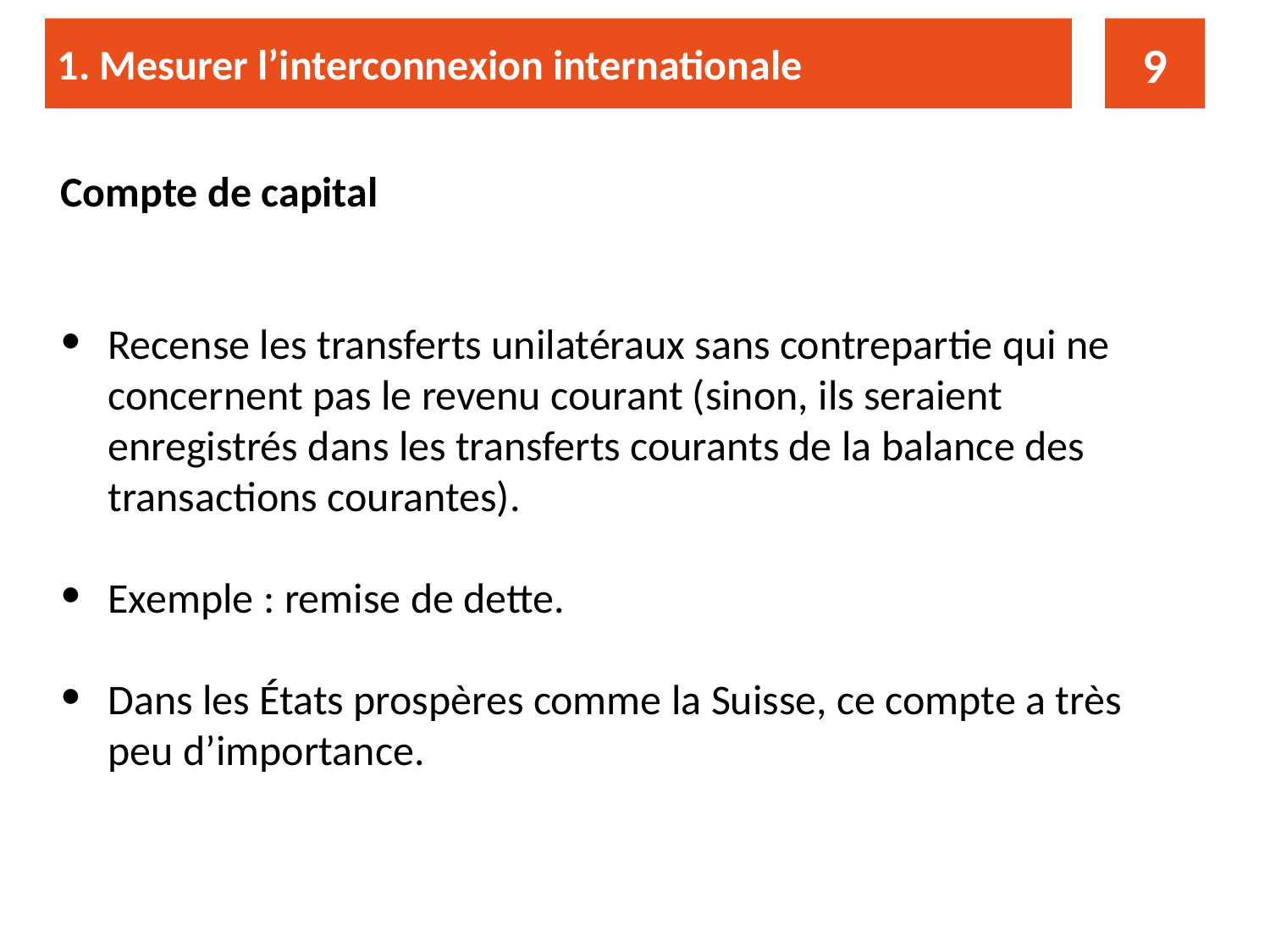

1. Mesurer l’interconnexion internationale
9

Compte de capital

Recense les transferts unilatéraux sans contrepartie qui ne concernent pas le revenu courant (sinon, ils seraient enregistrés dans les transferts courants de la balance des transactions courantes).

Exemple : remise de dette.

Dans les États prospères comme la Suisse, ce compte a très peu d’importance.